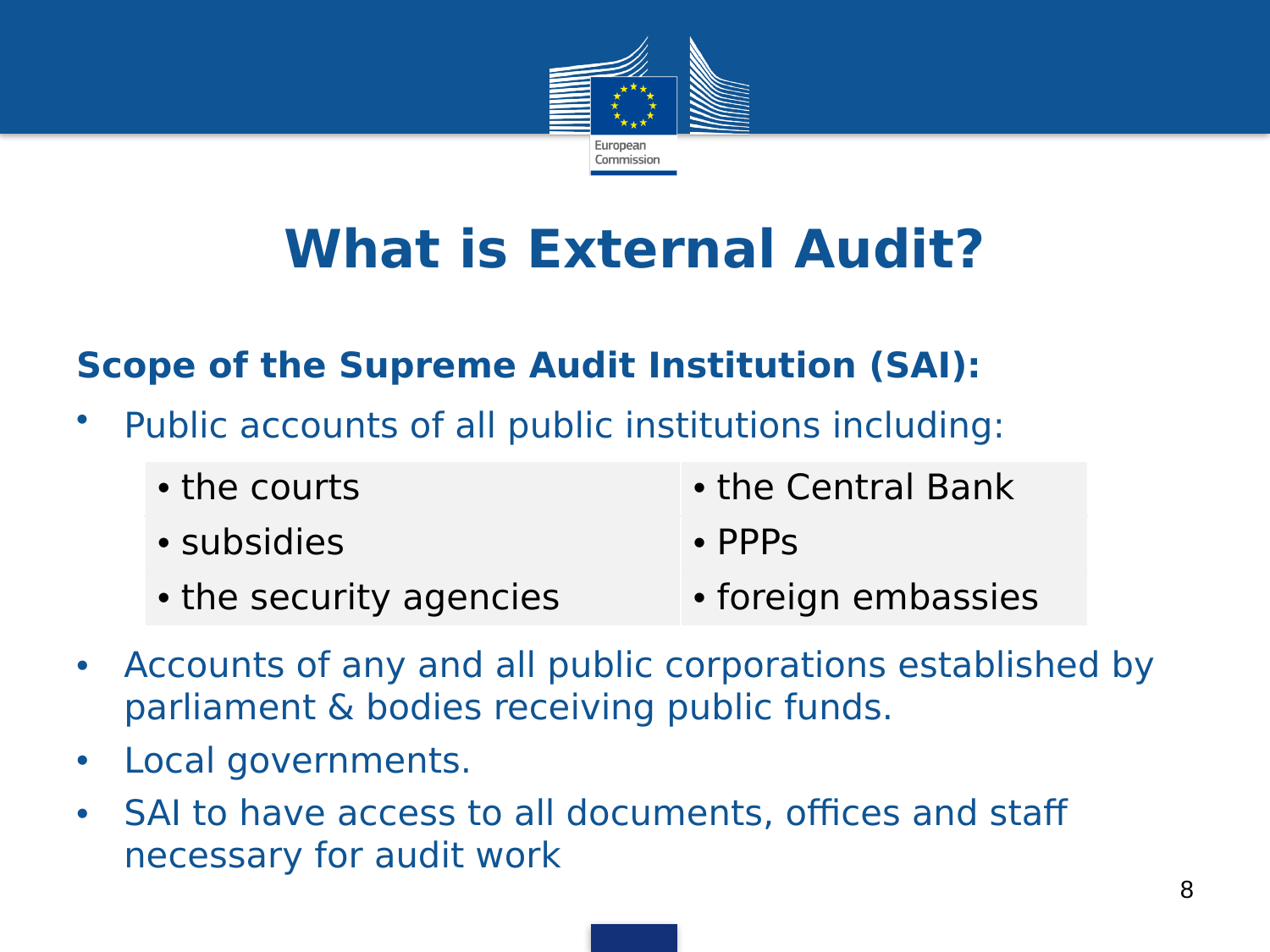

What is External Audit?
Scope of the Supreme Audit Institution (SAI):
Public accounts of all public institutions including:

Accounts of any and all public corporations established by parliament & bodies receiving public funds.
Local governments.
SAI to have access to all documents, offices and staff necessary for audit work

| the courts | the Central Bank |
| --- | --- |
| subsidies | PPPs |
| the security agencies | foreign embassies |
8